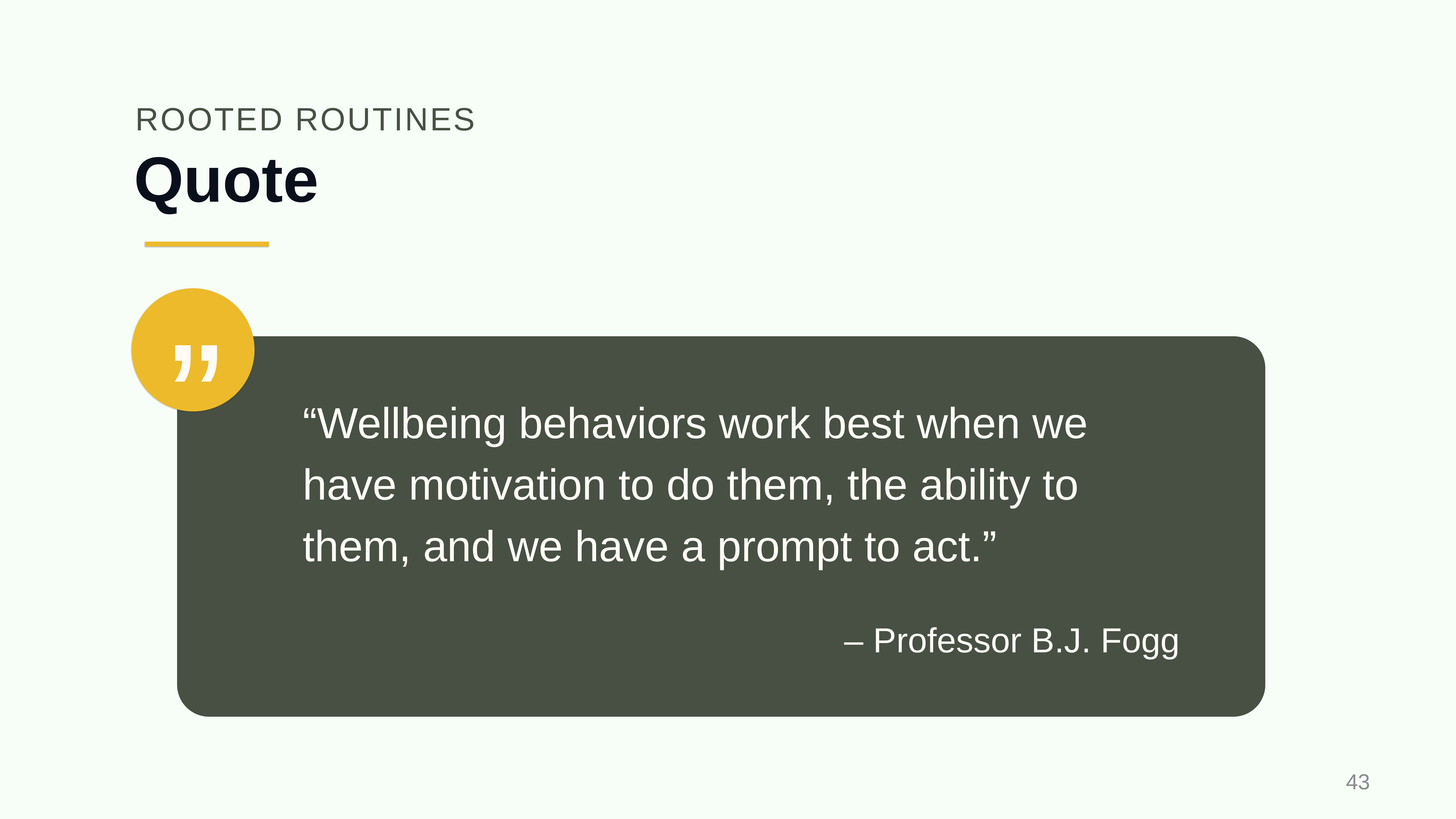

ROOTED ROUTINES
# Quote

”

“Wellbeing behaviors work best when we have motivation to do them, the ability to them, and we have a prompt to act.”
– Professor B.J. Fogg
43